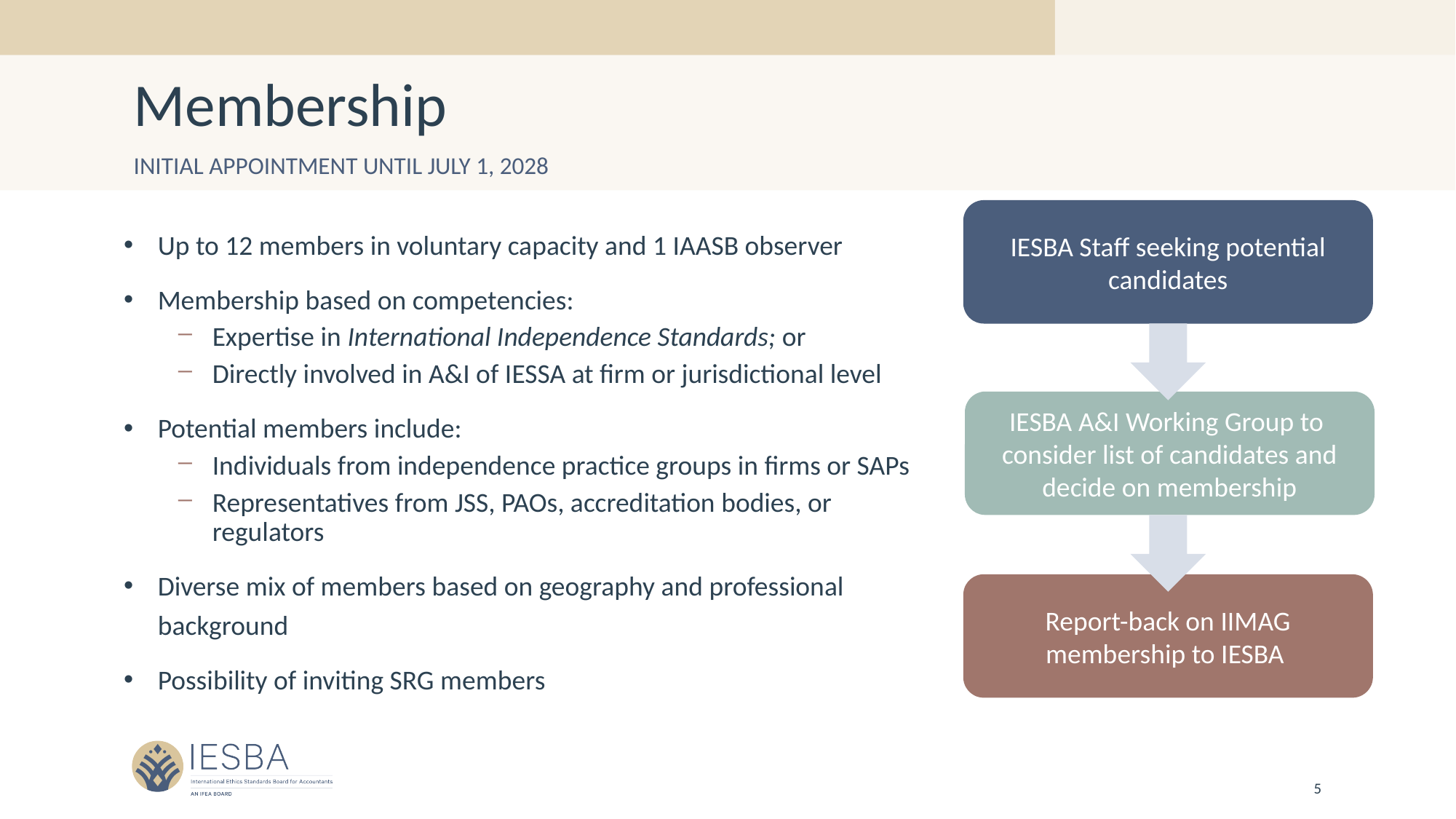

# Membership
Initial appointment until July 1, 2028

IESBA Staff seeking potential candidates
Up to 12 members in voluntary capacity and 1 IAASB observer
Membership based on competencies:
Expertise in International Independence Standards; or
Directly involved in A&I of IESSA at firm or jurisdictional level
Potential members include:
Individuals from independence practice groups in firms or SAPs
Representatives from JSS, PAOs, accreditation bodies, or regulators
Diverse mix of members based on geography and professional background
Possibility of inviting SRG members

IESBA A&I Working Group to  consider list of candidates and decide on membership

Report-back on IIMAG membership to IESBA
5